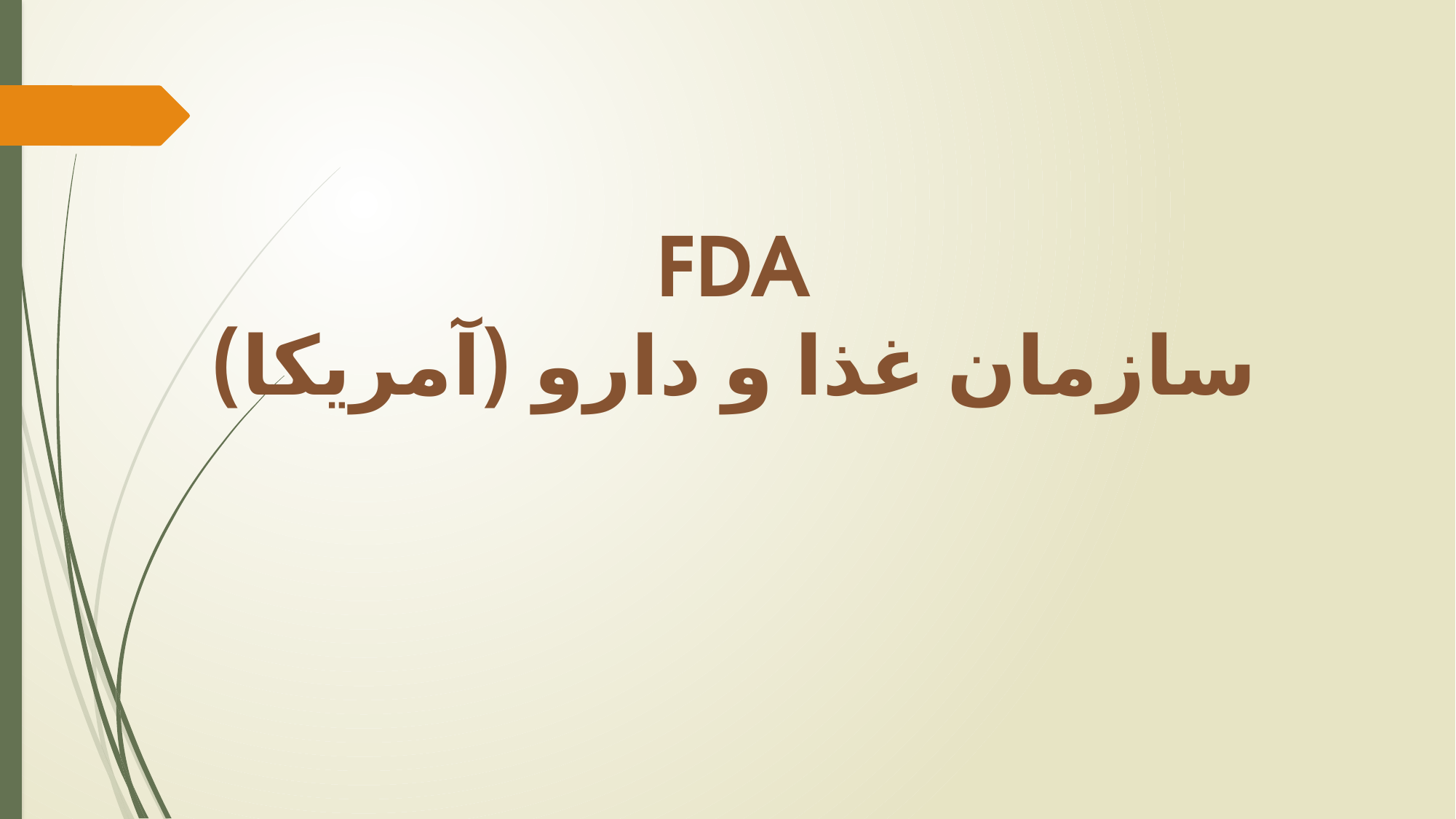

# FDA سازمان غذا و دارو (آمریکا)